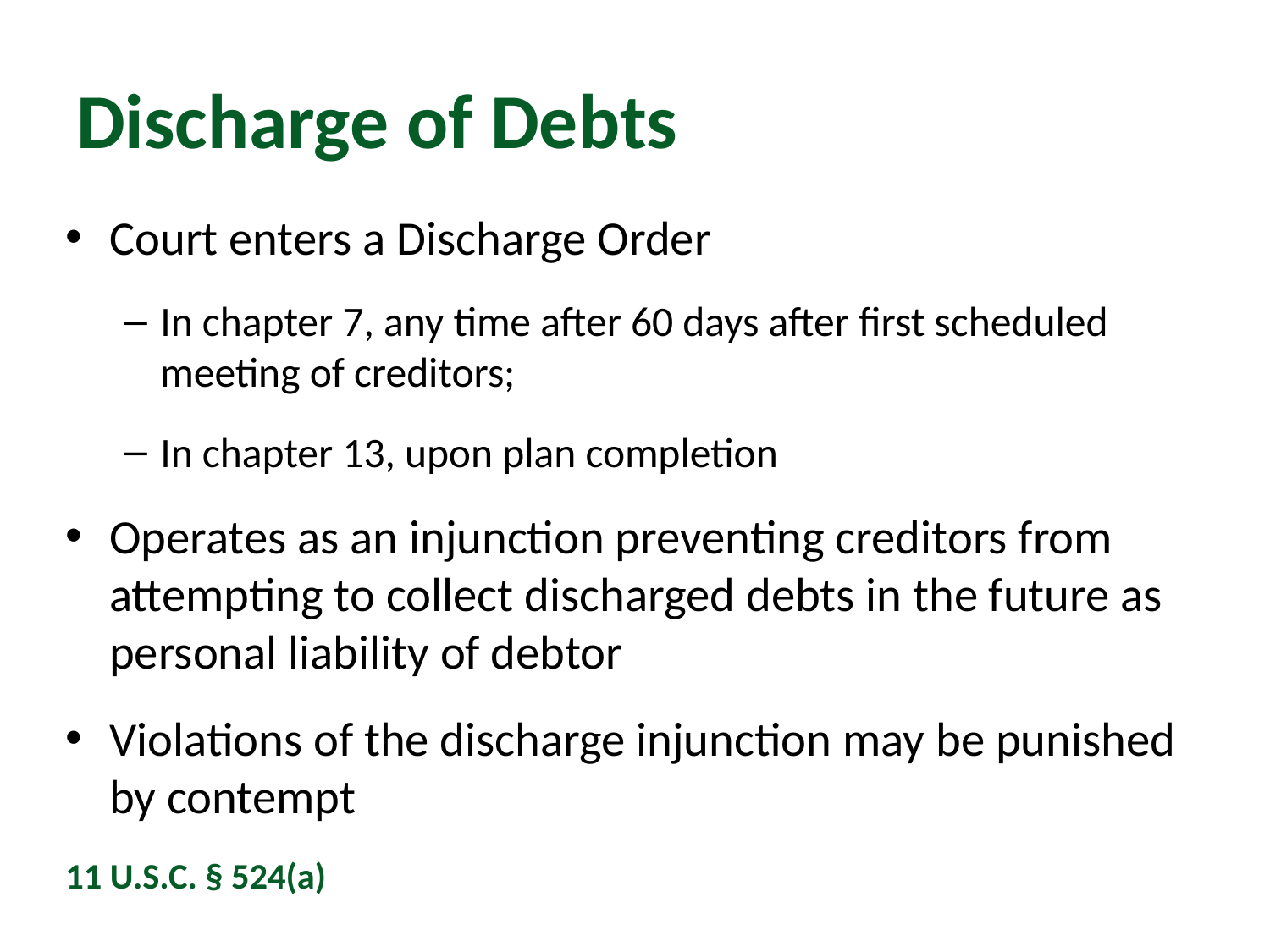

# Discharge of Debts
Court enters a Discharge Order
In chapter 7, any time after 60 days after first scheduled meeting of creditors;
In chapter 13, upon plan completion
Operates as an injunction preventing creditors from attempting to collect discharged debts in the future as personal liability of debtor
Violations of the discharge injunction may be punished by contempt
11 U.S.C. § 524(a)